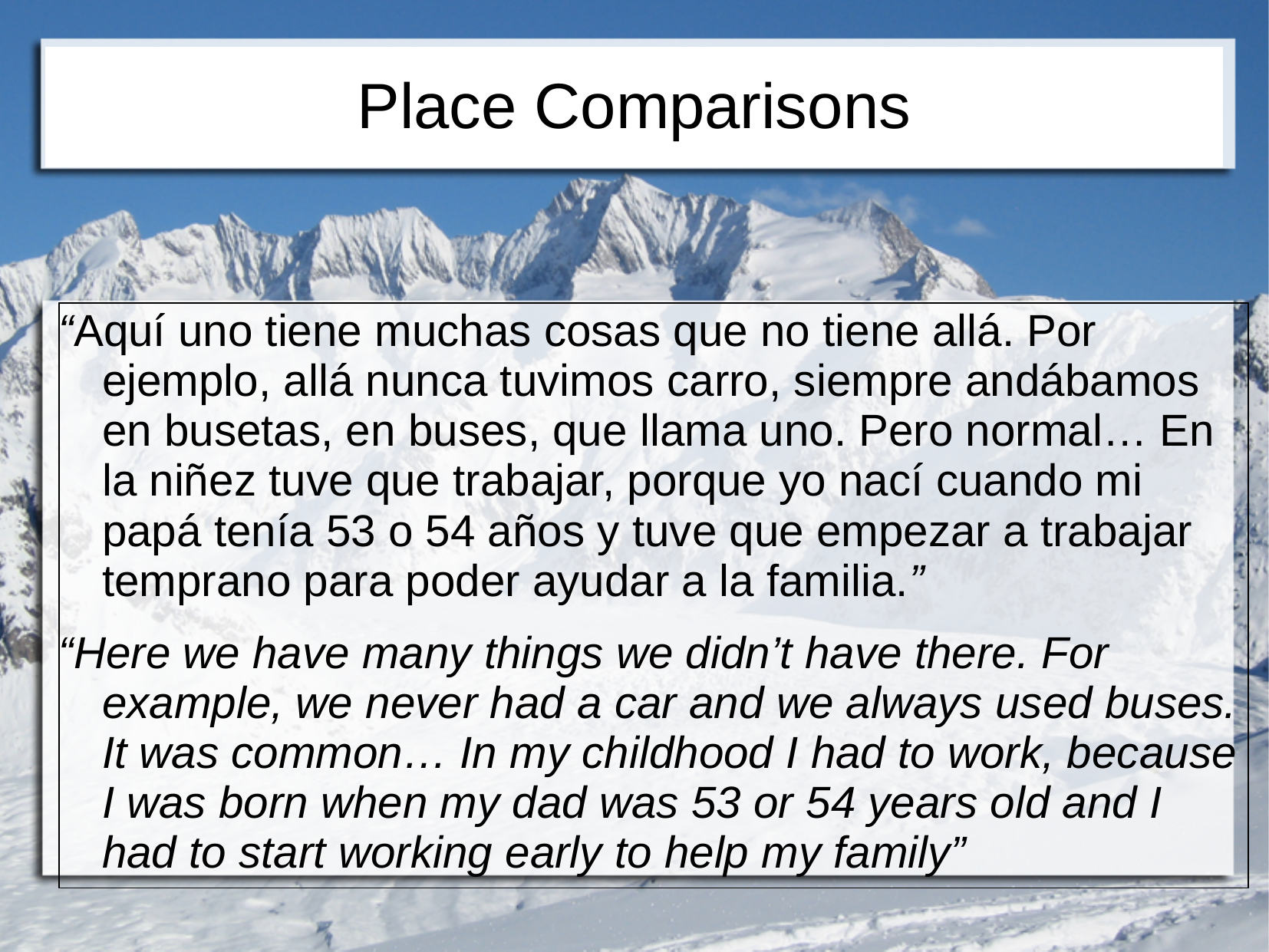

# Place Comparisons
“Aquí uno tiene muchas cosas que no tiene allá. Por ejemplo, allá nunca tuvimos carro, siempre andábamos en busetas, en buses, que llama uno. Pero normal… En la niñez tuve que trabajar, porque yo nací cuando mi papá tenía 53 o 54 años y tuve que empezar a trabajar temprano para poder ayudar a la familia.”
“Here we have many things we didn’t have there. For example, we never had a car and we always used buses. It was common… In my childhood I had to work, because I was born when my dad was 53 or 54 years old and I had to start working early to help my family”